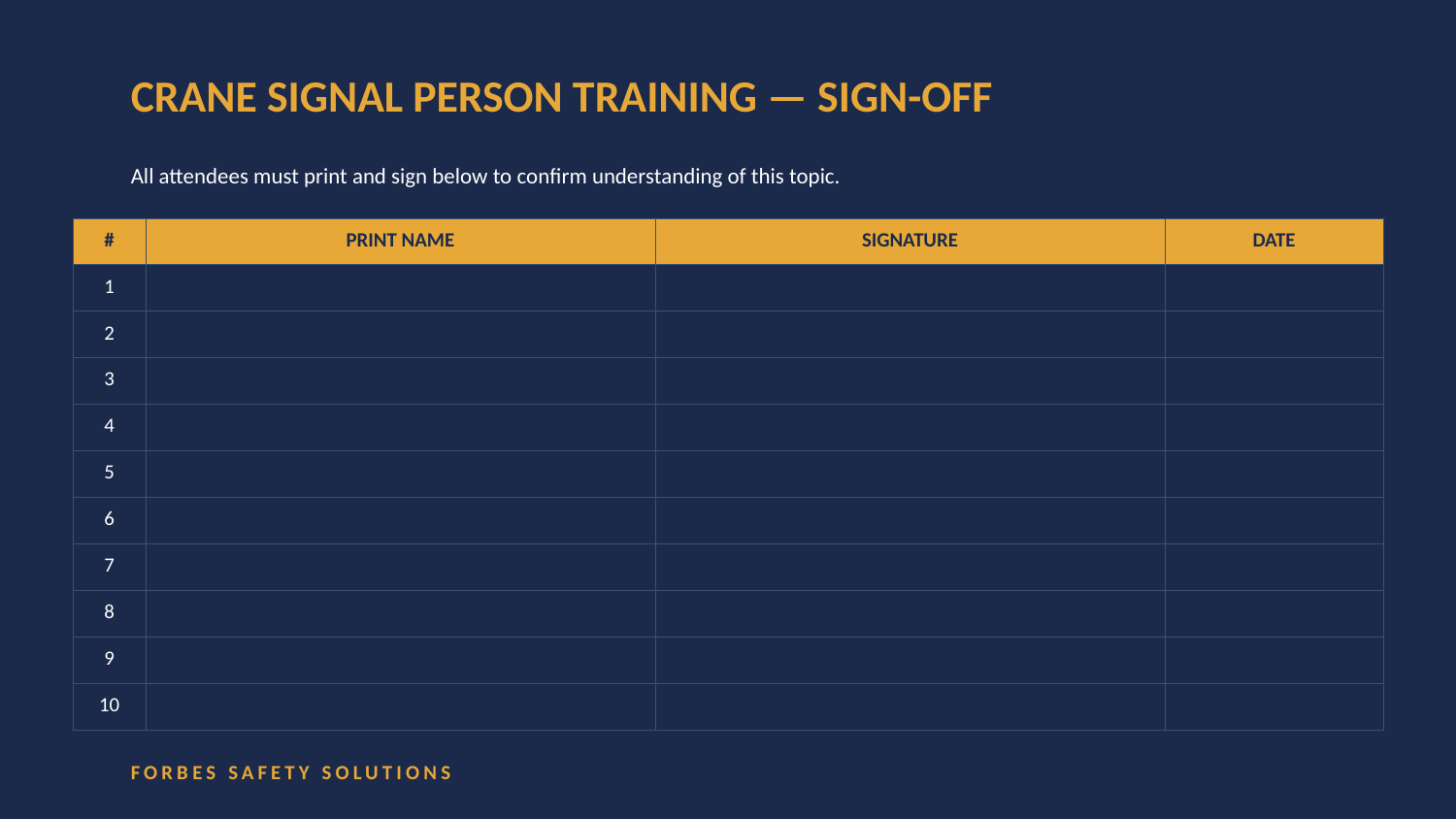

CRANE SIGNAL PERSON TRAINING — SIGN-OFF
All attendees must print and sign below to confirm understanding of this topic.
| # | PRINT NAME | SIGNATURE | DATE |
| --- | --- | --- | --- |
| 1 |  |  |  |
| 2 |  |  |  |
| 3 |  |  |  |
| 4 |  |  |  |
| 5 |  |  |  |
| 6 |  |  |  |
| 7 |  |  |  |
| 8 |  |  |  |
| 9 |  |  |  |
| 10 |  |  |  |
FORBES SAFETY SOLUTIONS